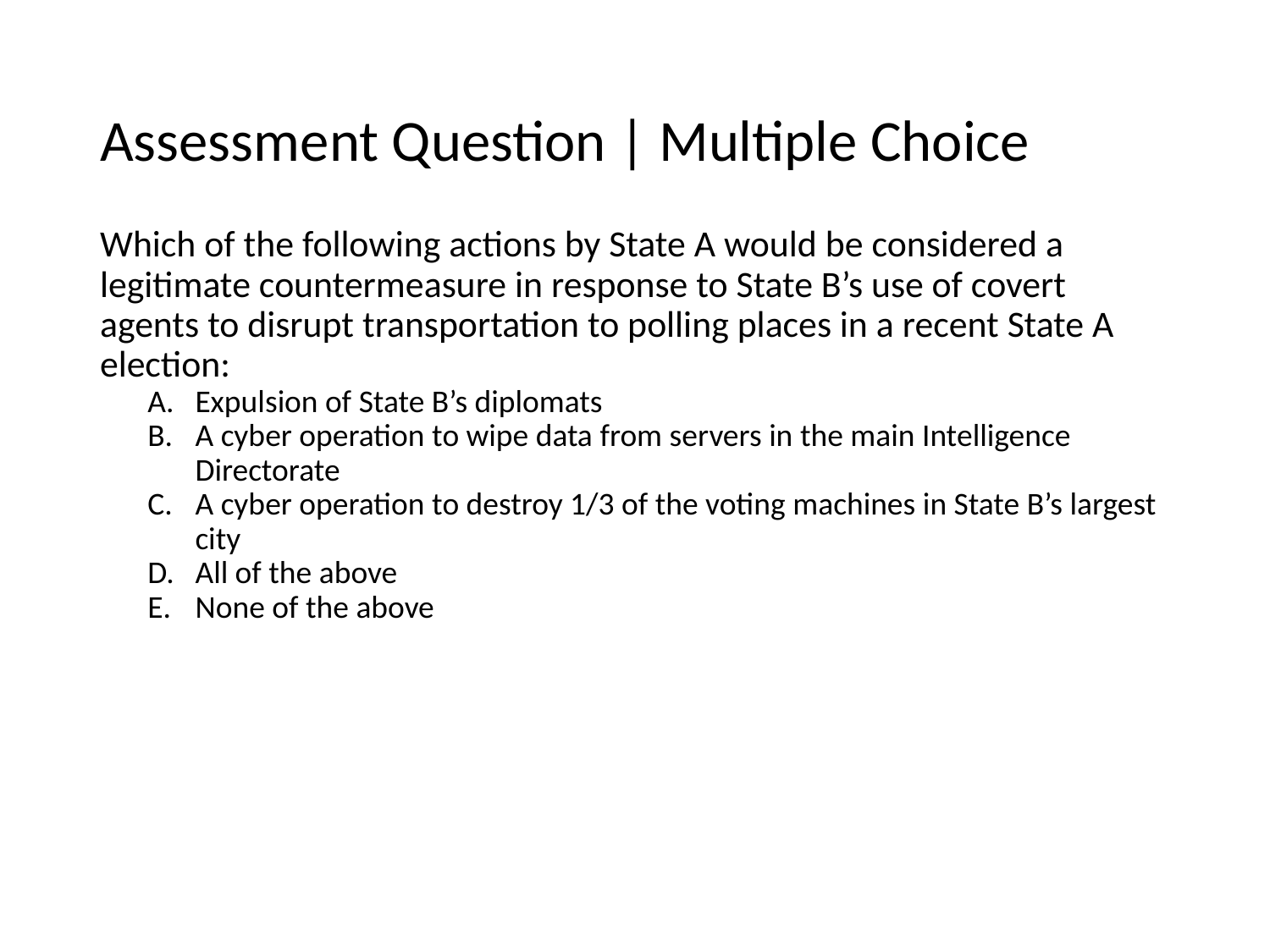

# Assessment Question | Multiple Choice
Which of the following actions by State A would be considered a legitimate countermeasure in response to State B’s use of covert agents to disrupt transportation to polling places in a recent State A election:
Expulsion of State B’s diplomats
A cyber operation to wipe data from servers in the main Intelligence Directorate
A cyber operation to destroy 1/3 of the voting machines in State B’s largest city
All of the above
None of the above